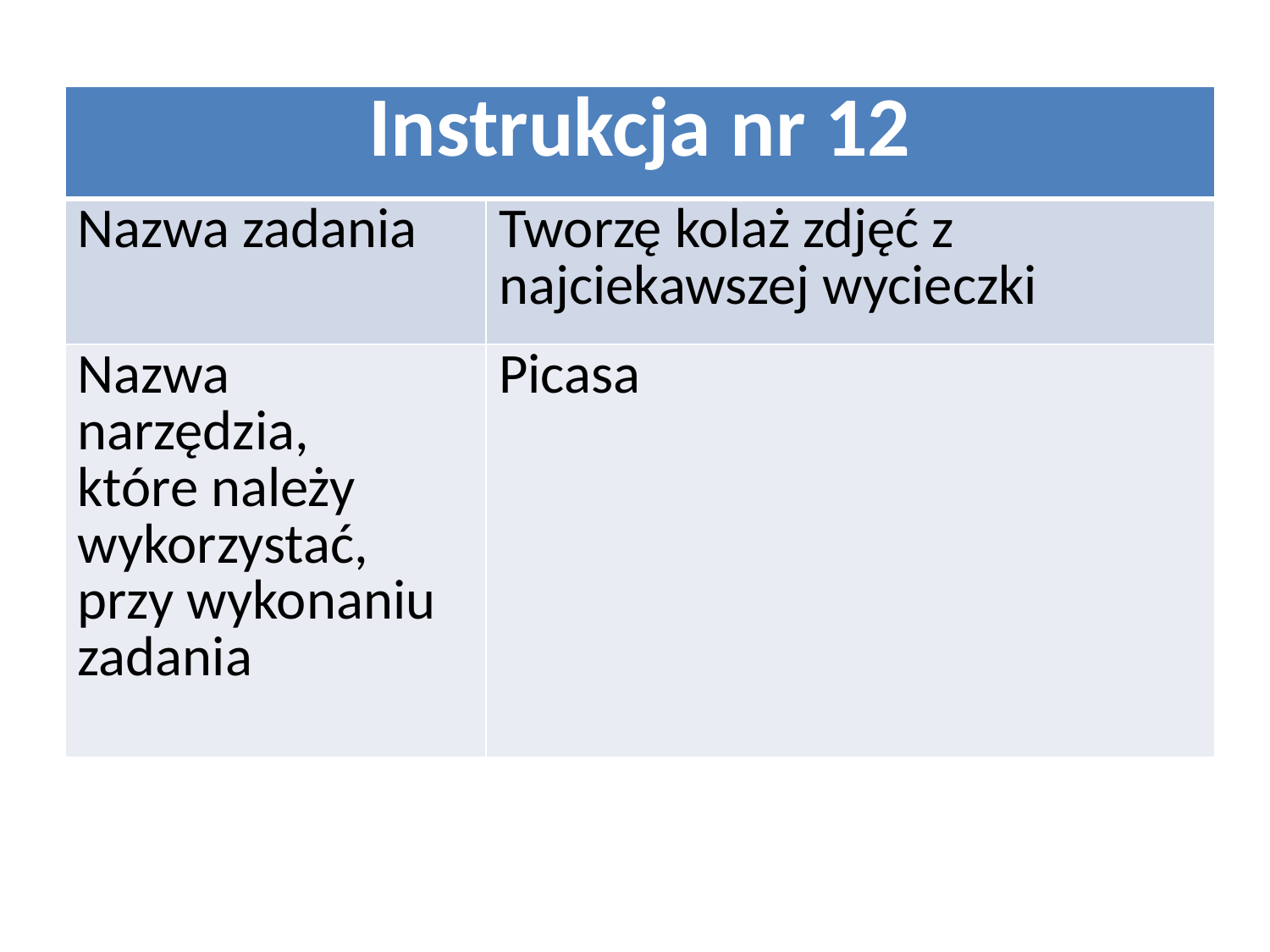

| Instrukcja nr 12 |  |
| --- | --- |
| Nazwa zadania | Tworzę kolaż zdjęć z najciekawszej wycieczki |
| Nazwa narzędzia, które należy wykorzystać, przy wykonaniu zadania | Picasa |